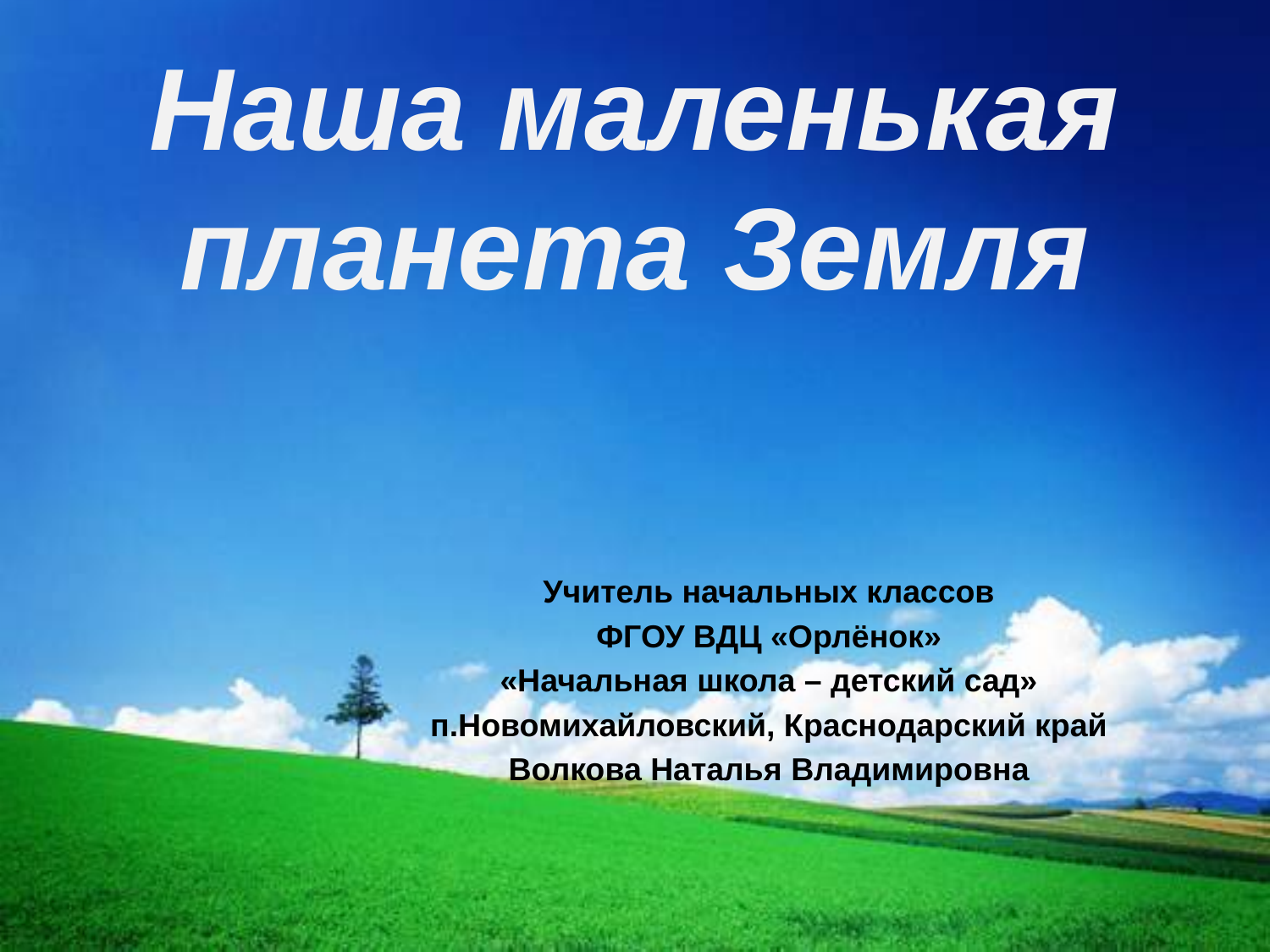

# Наша маленькая планета Земля
Учитель начальных классов
ФГОУ ВДЦ «Орлёнок»
«Начальная школа – детский сад»
п.Новомихайловский, Краснодарский край
Волкова Наталья Владимировна